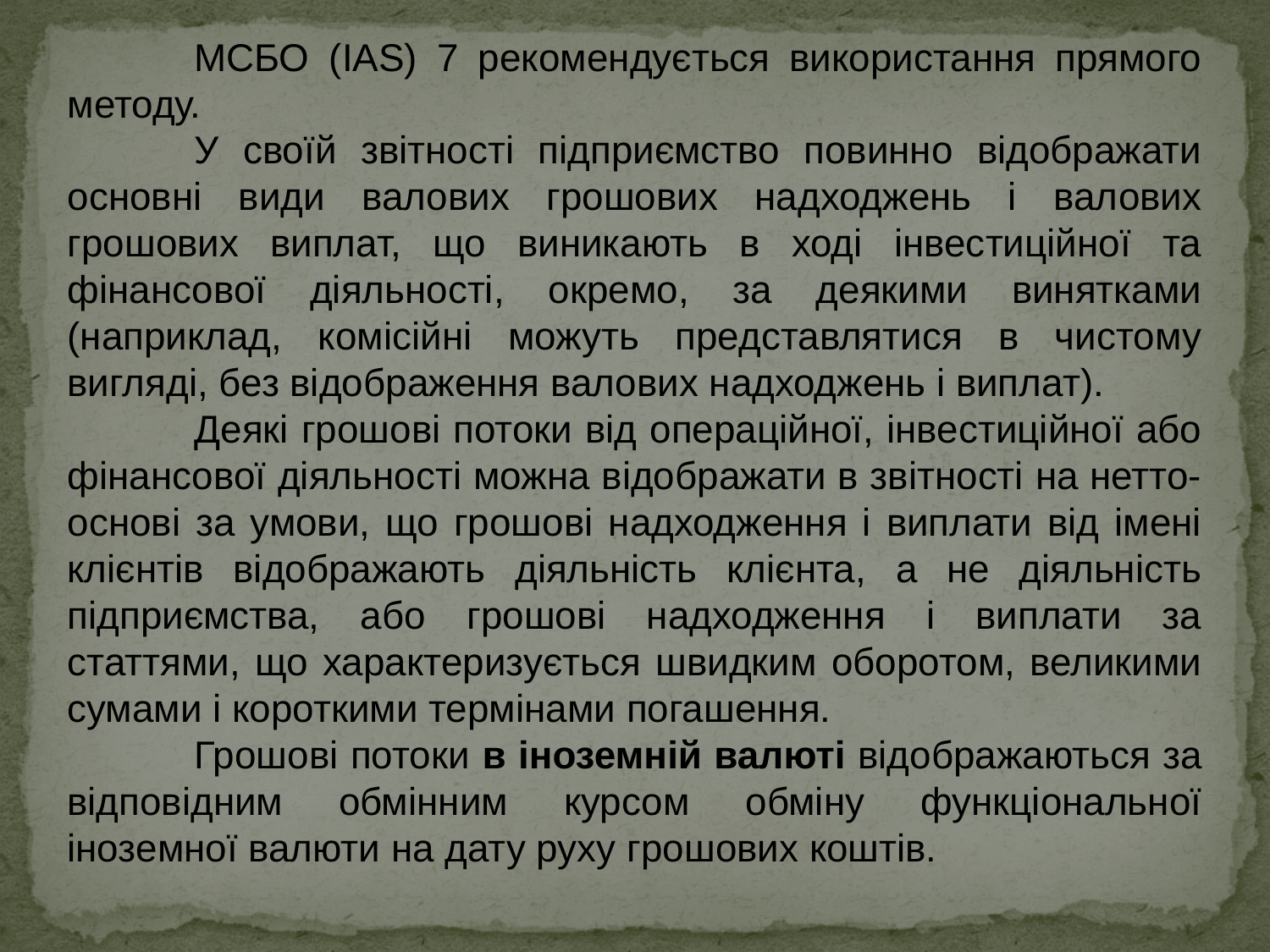

МСБО (IAS) 7 рекомендується використання прямого методу.
	У своїй звітності підприємство повинно відображати основні види валових грошових надходжень і валових грошових виплат, що виникають в ході інвестиційної та фінансової діяльності, окремо, за деякими винятками (наприклад, комісійні можуть представлятися в чистому вигляді, без відображення валових надходжень і виплат).
	Деякі грошові потоки від операційної, інвестиційної або фінансової діяльності можна відображати в звітності на нетто-основі за умови, що грошові надходження і виплати від імені клієнтів відображають діяльність клієнта, а не діяльність підприємства, або грошові надходження і виплати за статтями, що характеризується швидким оборотом, великими сумами і короткими термінами погашення.
	Грошові потоки в іноземній валюті відображаються за відповідним обмінним курсом обміну функціональної іноземної валюти на дату руху грошових коштів.